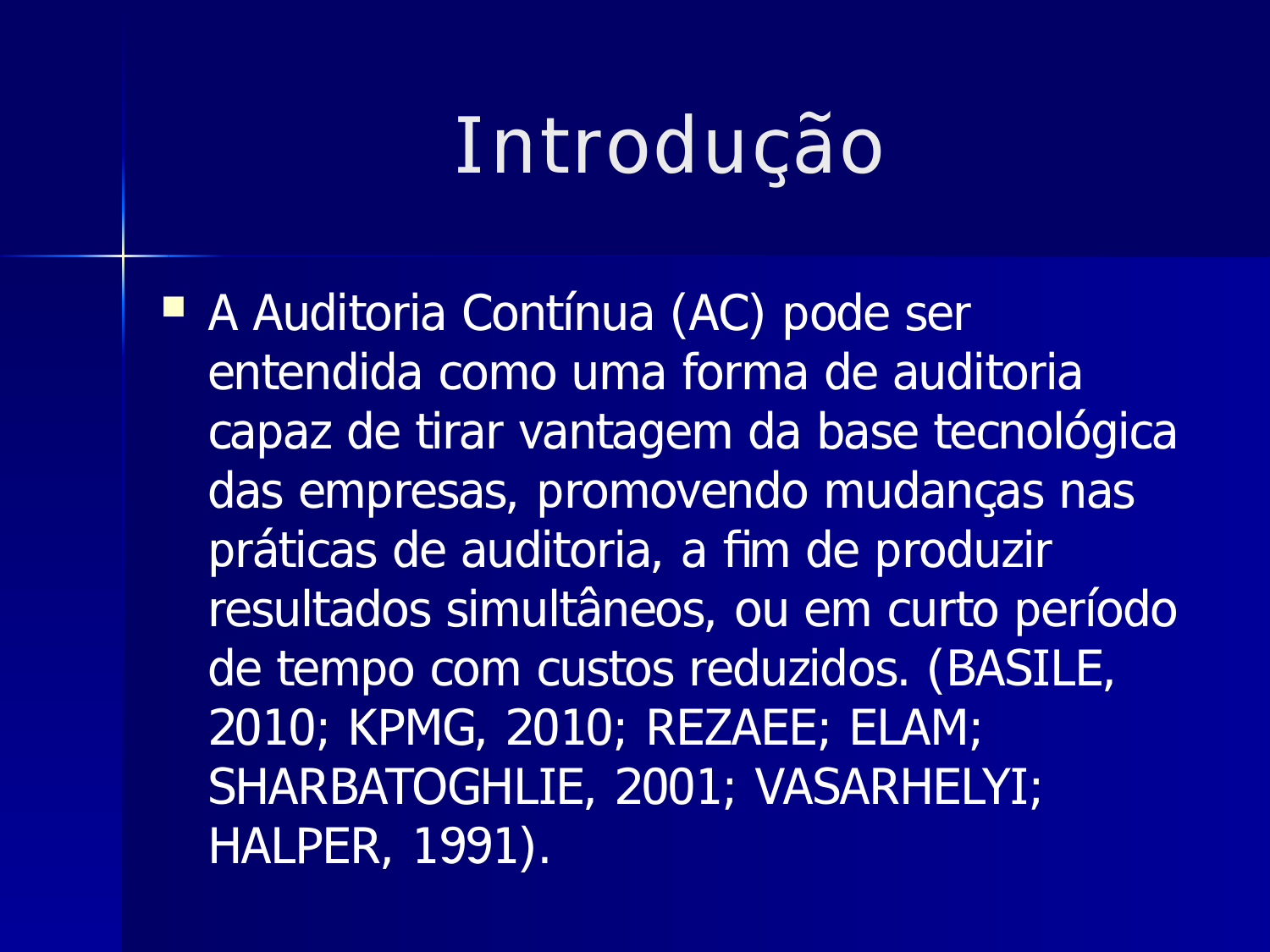

# Introdução
A Auditoria Contínua (AC) pode ser entendida como uma forma de auditoria capaz de tirar vantagem da base tecnológica das empresas, promovendo mudanças nas práticas de auditoria, a fim de produzir resultados simultâneos, ou em curto período de tempo com custos reduzidos. (BASILE, 2010; KPMG, 2010; REZAEE; ELAM; SHARBATOGHLIE, 2001; VASARHELYI; HALPER, 1991).